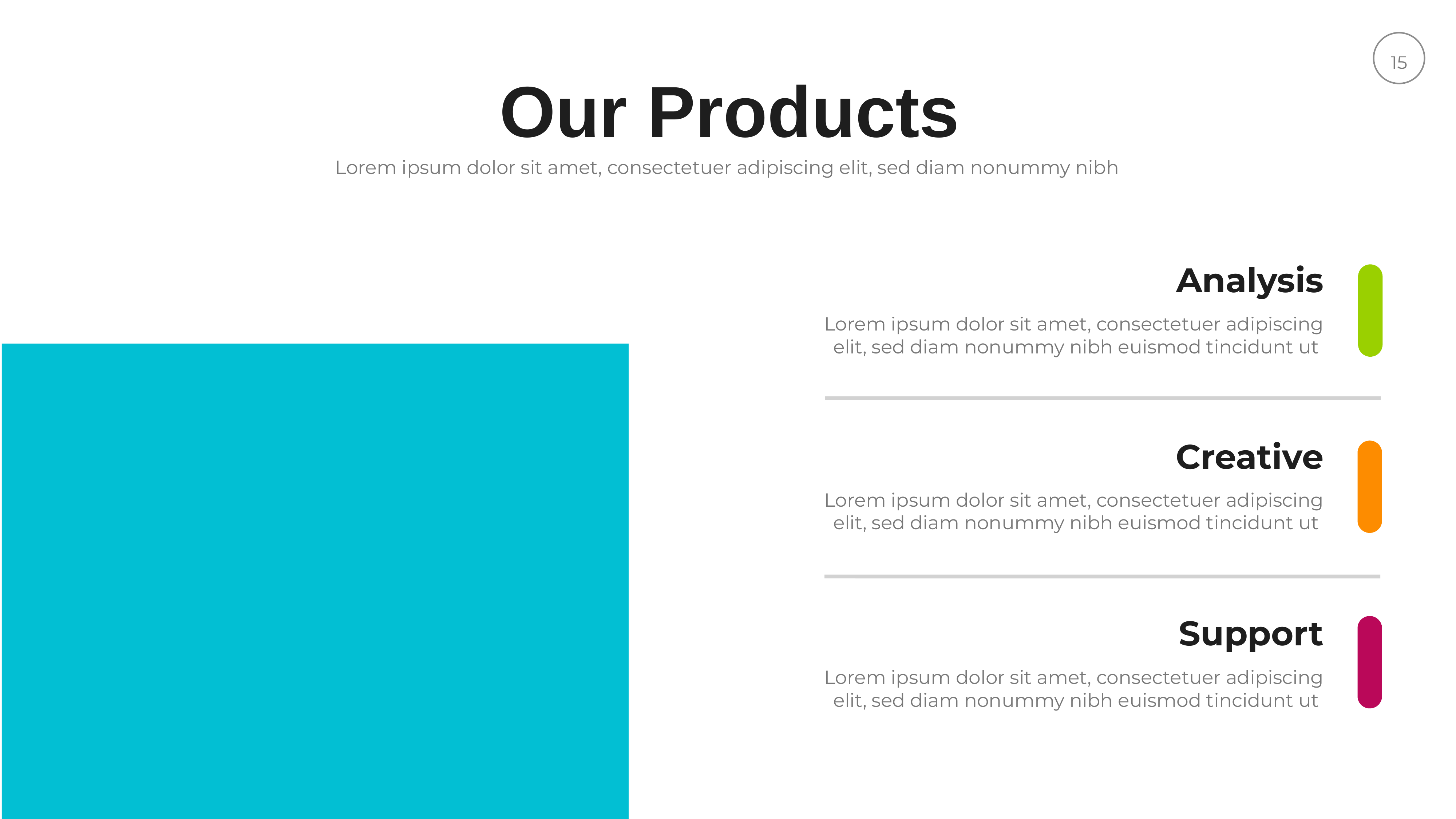

Our Products
Lorem ipsum dolor sit amet, consectetuer adipiscing elit, sed diam nonummy nibh

Analysis

Lorem ipsum dolor sit amet, consectetuer adipiscing elit, sed diam nonummy nibh euismod tincidunt ut

Creative

Lorem ipsum dolor sit amet, consectetuer adipiscing elit, sed diam nonummy nibh euismod tincidunt ut

Support

Lorem ipsum dolor sit amet, consectetuer adipiscing elit, sed diam nonummy nibh euismod tincidunt ut